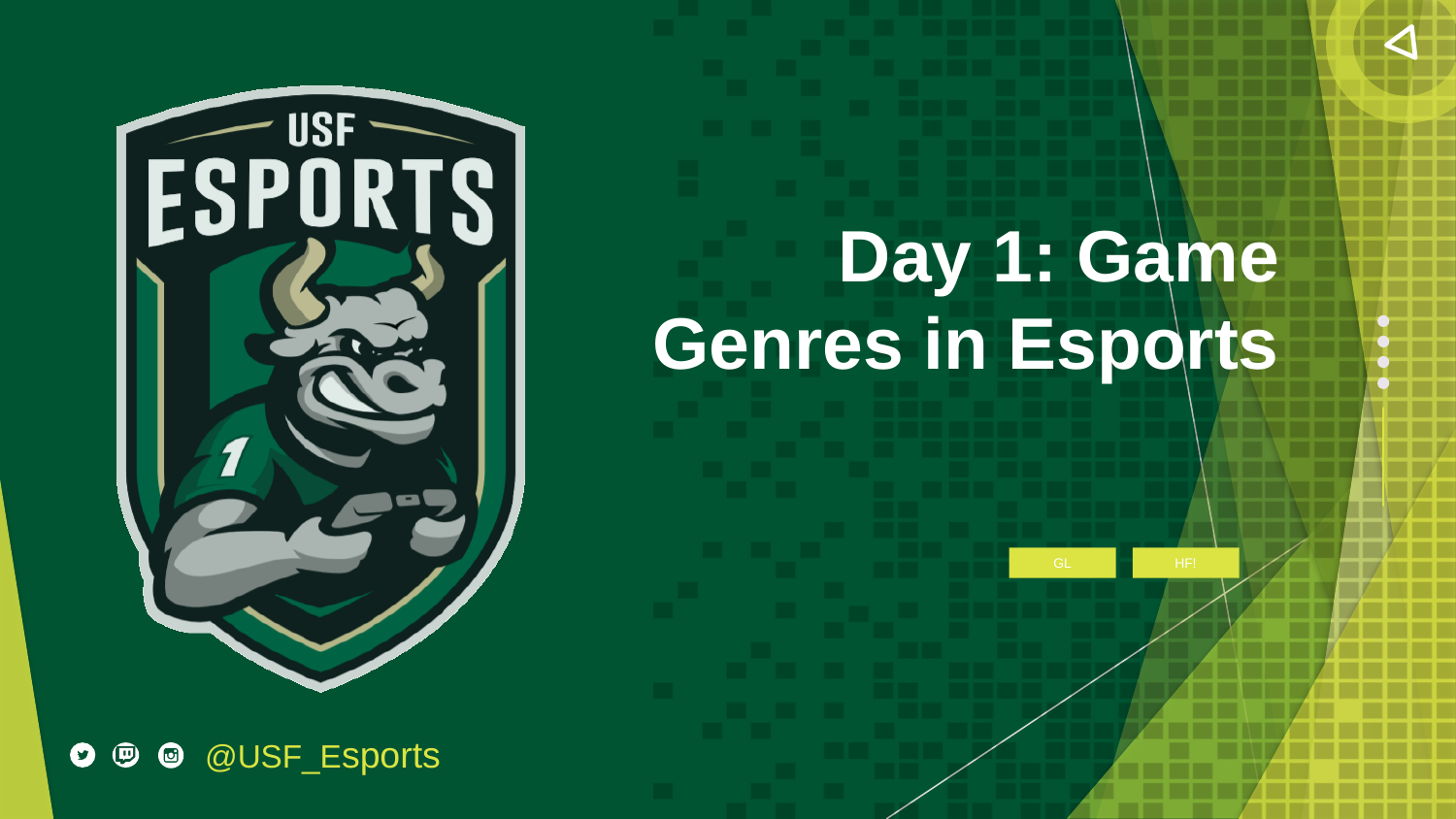

Day 1: Game Genres in Esports

GL
HF!
@USF_Esports